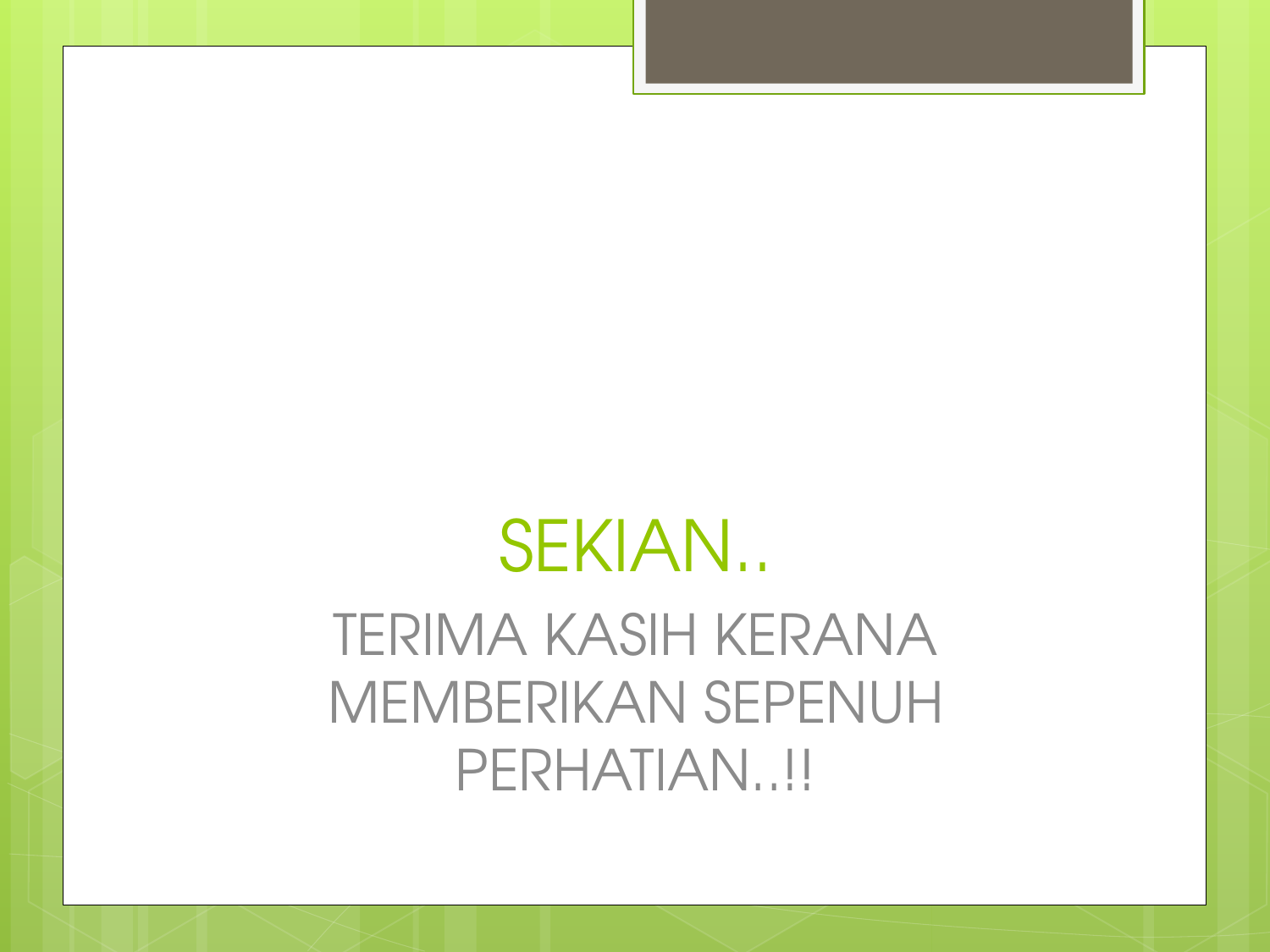

# SEKIAN..
TERIMA KASIH KERANA MEMBERIKAN SEPENUH PERHATIAN..!!